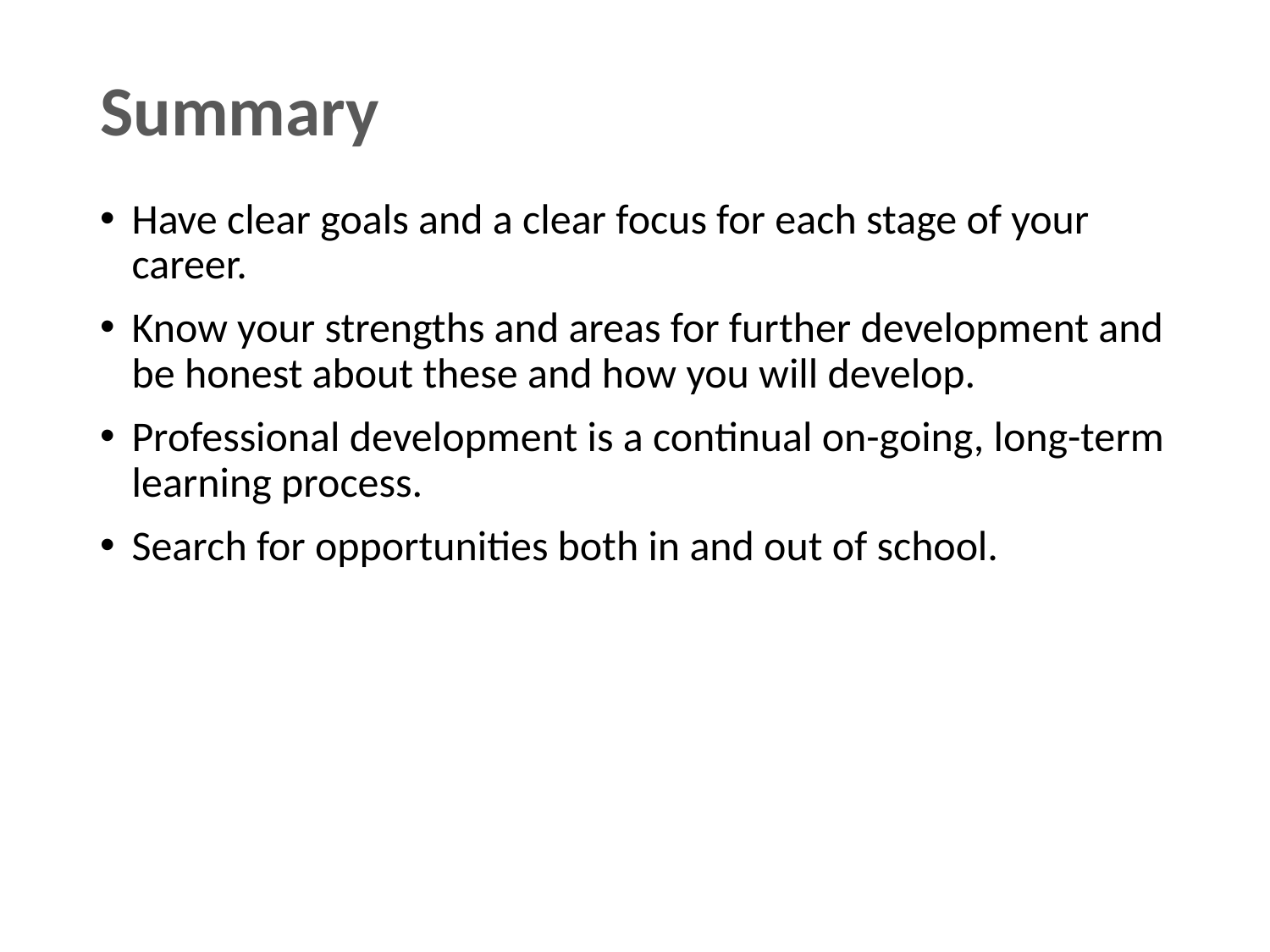

# Summary
Have clear goals and a clear focus for each stage of your career.
Know your strengths and areas for further development and be honest about these and how you will develop.
Professional development is a continual on-going, long-term learning process.
Search for opportunities both in and out of school.